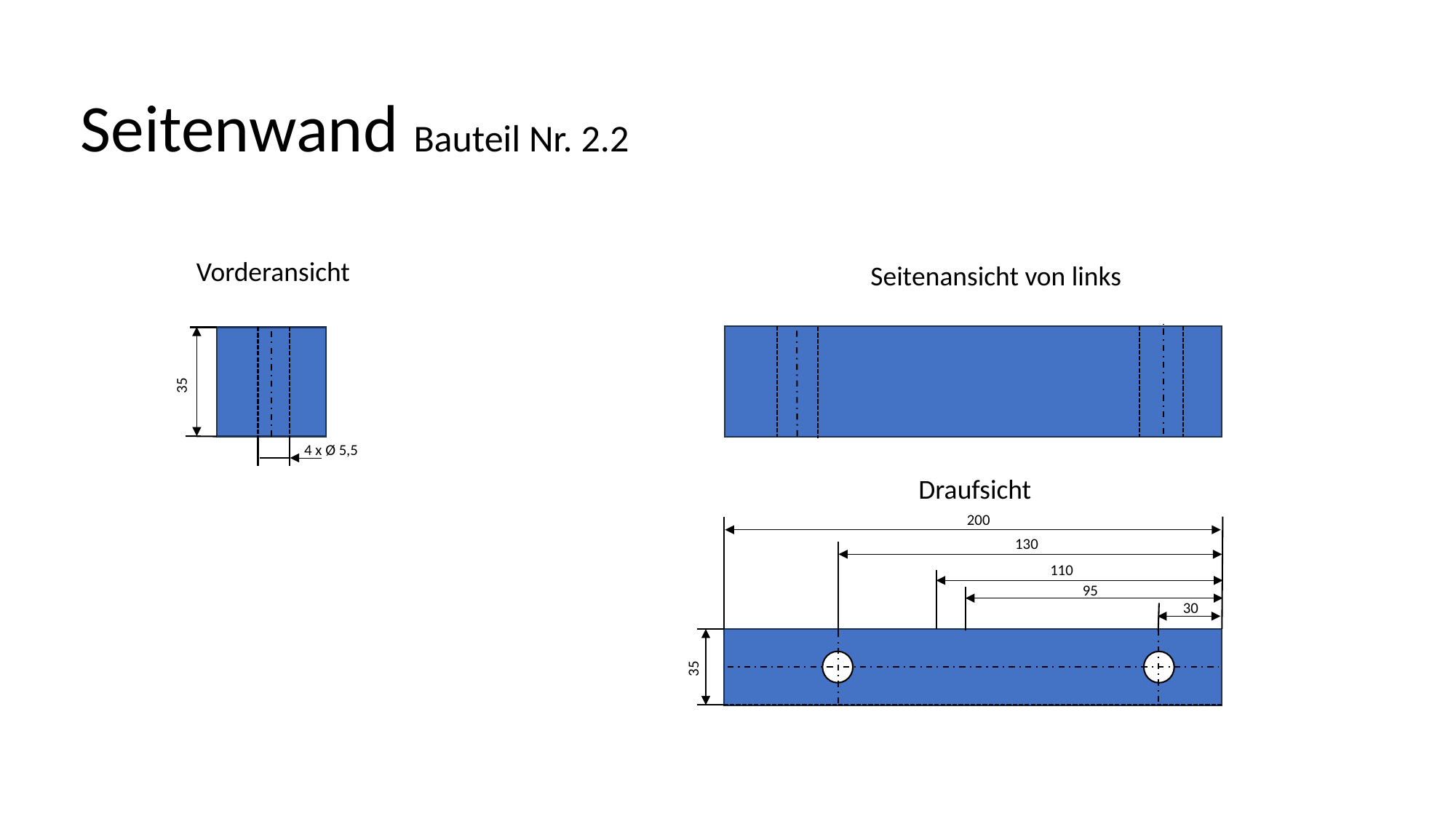

# Seitenwand Bauteil Nr. 2.2
Vorderansicht
Seitenansicht von links

35
4 x Ø 5,5
Draufsicht
200
130
110
95
30

35